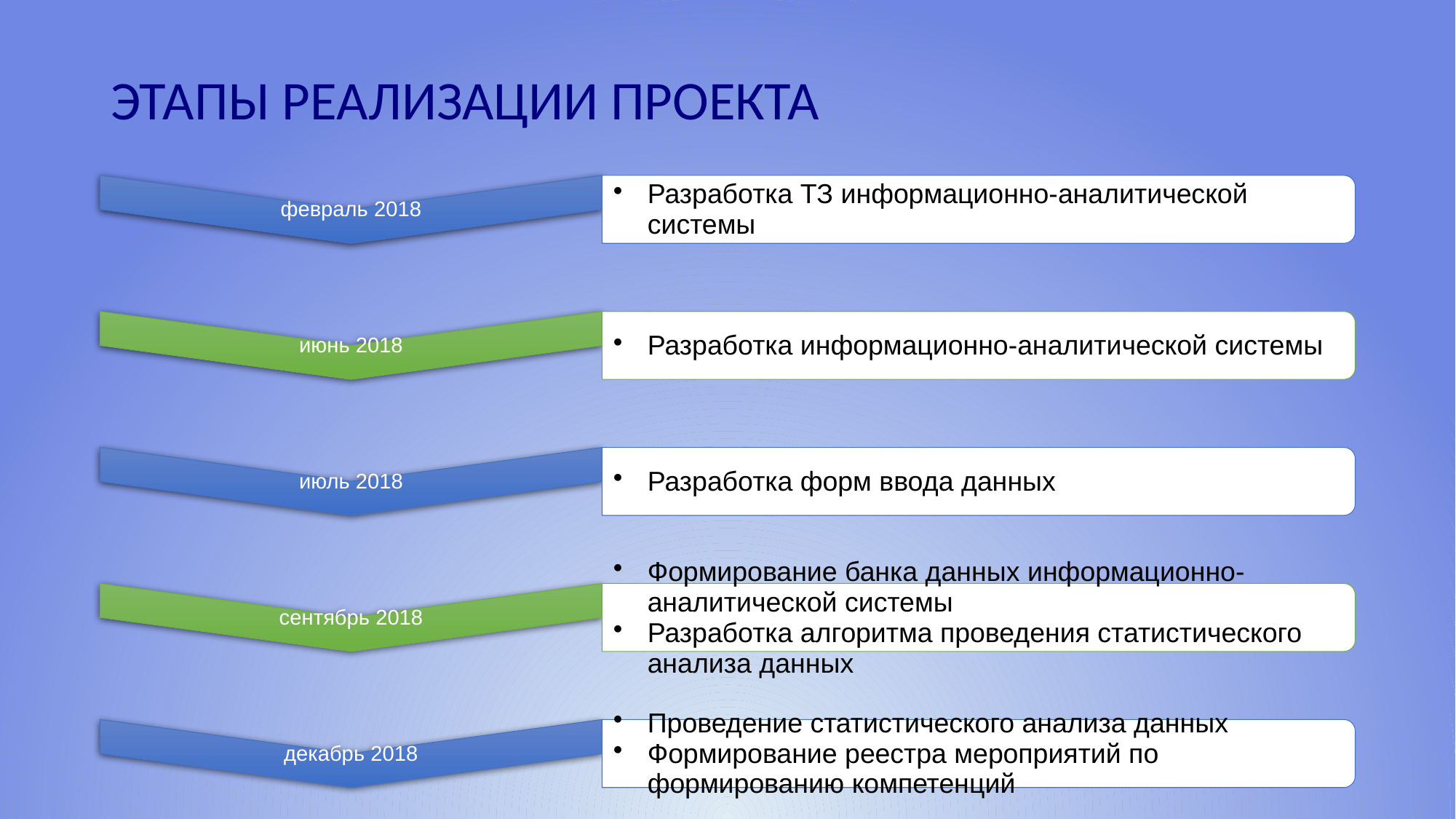

# Этапы реализации ПРОЕКТА
июль 2018
Разработка форм ввода данных
сентябрь 2018
Формирование банка данных информационно-аналитической системы
июнь 2018
февраль 2018
Разработка ТЗ информационно-аналитической системы
Разработка информационно-аналитической системы
Разработка алгоритма проведения статистического анализа данных
декабрь 2018
Проведение статистического анализа данных
Формирование реестра мероприятий по формированию компетенций